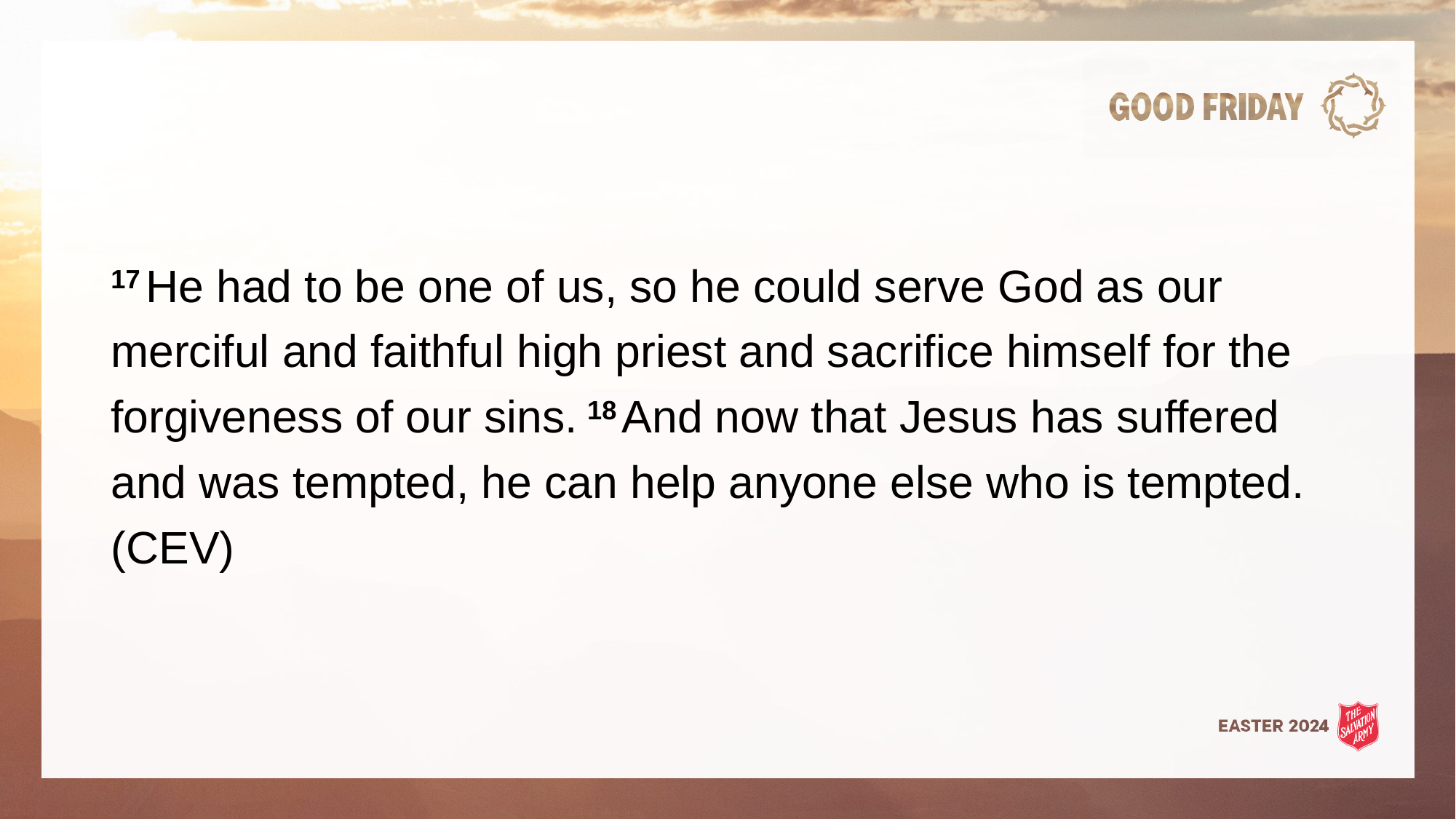

17 He had to be one of us, so he could serve God as our merciful and faithful high priest and sacrifice himself for the forgiveness of our sins. 18 And now that Jesus has suffered and was tempted, he can help anyone else who is tempted. (CEV)